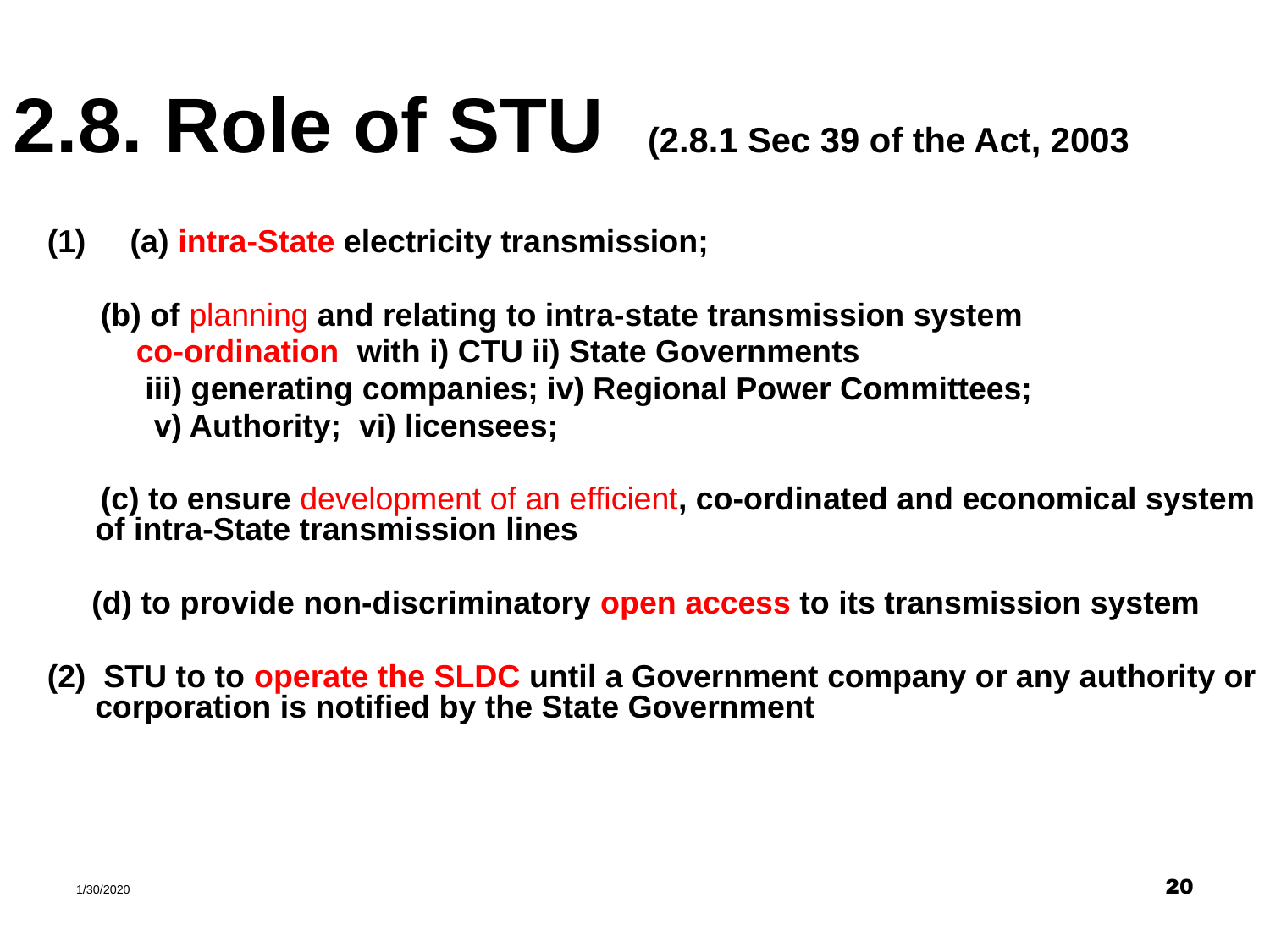

# 2.8. Role of STU  (2.8.1 Sec 39 of the Act, 2003
(1)     (a) intra-State electricity transmission;

      (b) of planning and relating to intra-state transmission system
          co-ordination  with i) CTU ii) State Governments
           iii) generating companies; iv) Regional Power Committees;
            v) Authority;  vi) licensees;

      (c) to ensure development of an efficient, co-ordinated and economical system of intra-State transmission lines

     (d) to provide non-discriminatory open access to its transmission system

(2)  STU to to operate the SLDC until a Government company or any authority or corporation is notified by the State Government

1/30/2020
20